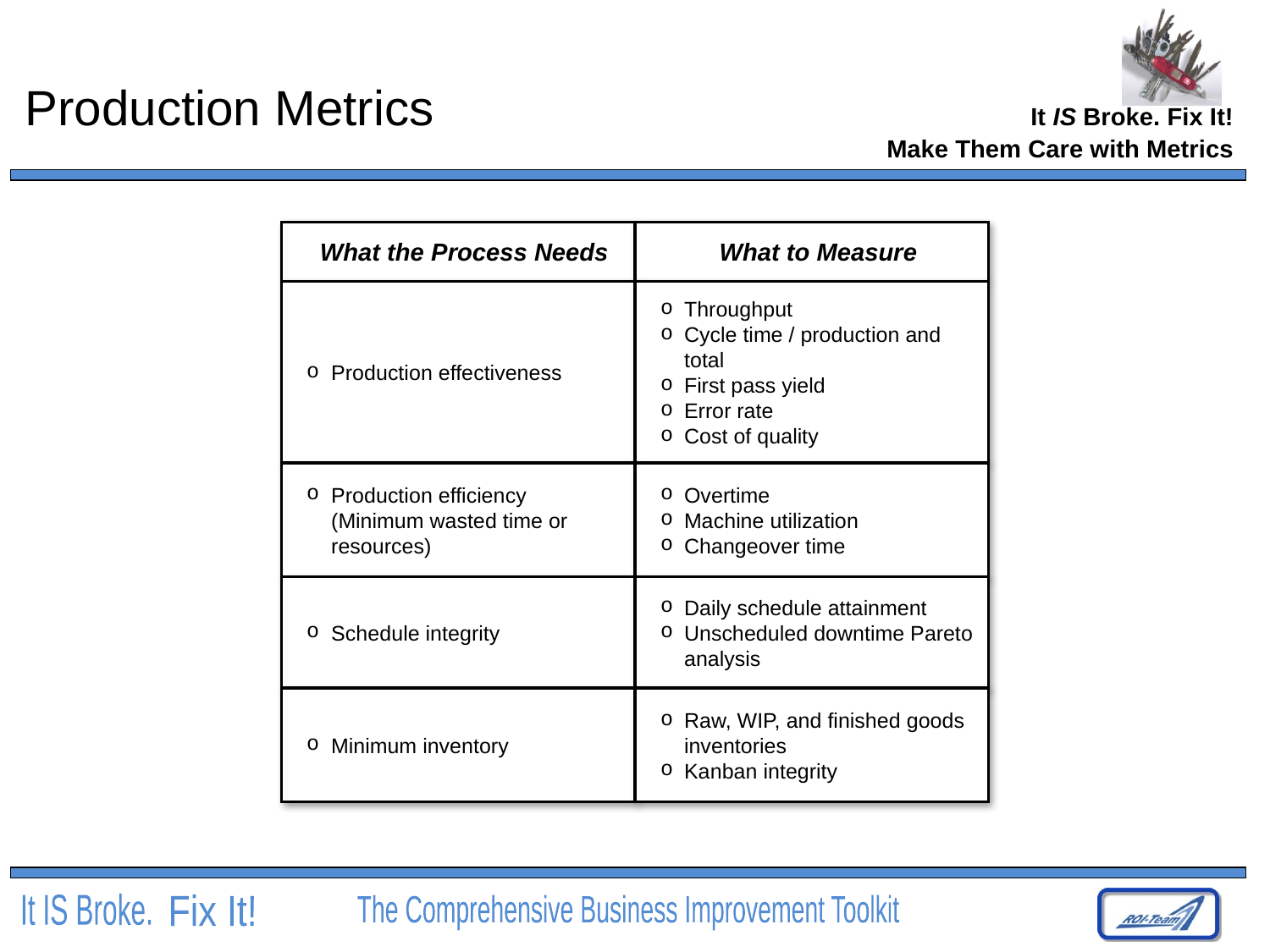

# Production Metrics
Make Them Care with Metrics
What the Process Needs
What to Measure
Production effectiveness
Throughput
Cycle time / production and total
First pass yield
Error rate
Cost of quality
Production efficiency (Minimum wasted time or resources)
Overtime
Machine utilization
Changeover time
Schedule integrity
Daily schedule attainment
Unscheduled downtime Pareto analysis
Minimum inventory
Raw, WIP, and finished goods inventories
Kanban integrity